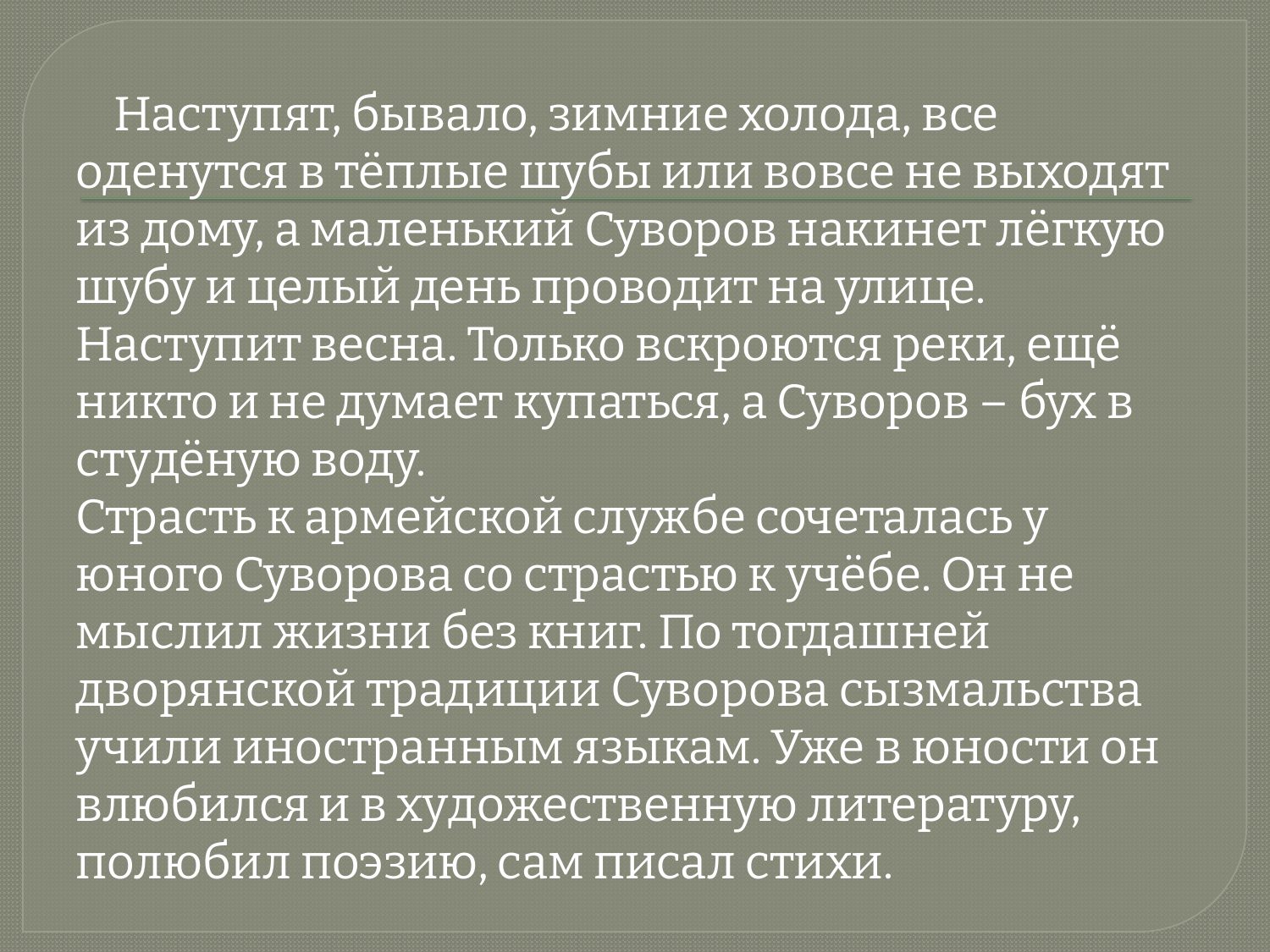

#
    Наступят, бывало, зимние холода, все оденутся в тёплые шубы или вовсе не выходят из дому, а маленький Суворов накинет лёгкую шубу и целый день проводит на улице. Наступит весна. Только вскроются реки, ещё никто и не думает купаться, а Суворов – бух в студёную воду.
Страсть к армейской службе сочеталась у юного Суворова со страстью к учёбе. Он не мыслил жизни без книг. По тогдашней дворянской традиции Суворова сызмальства учили иностранным языкам. Уже в юности он влюбился и в художественную литературу, полюбил поэзию, сам писал стихи.